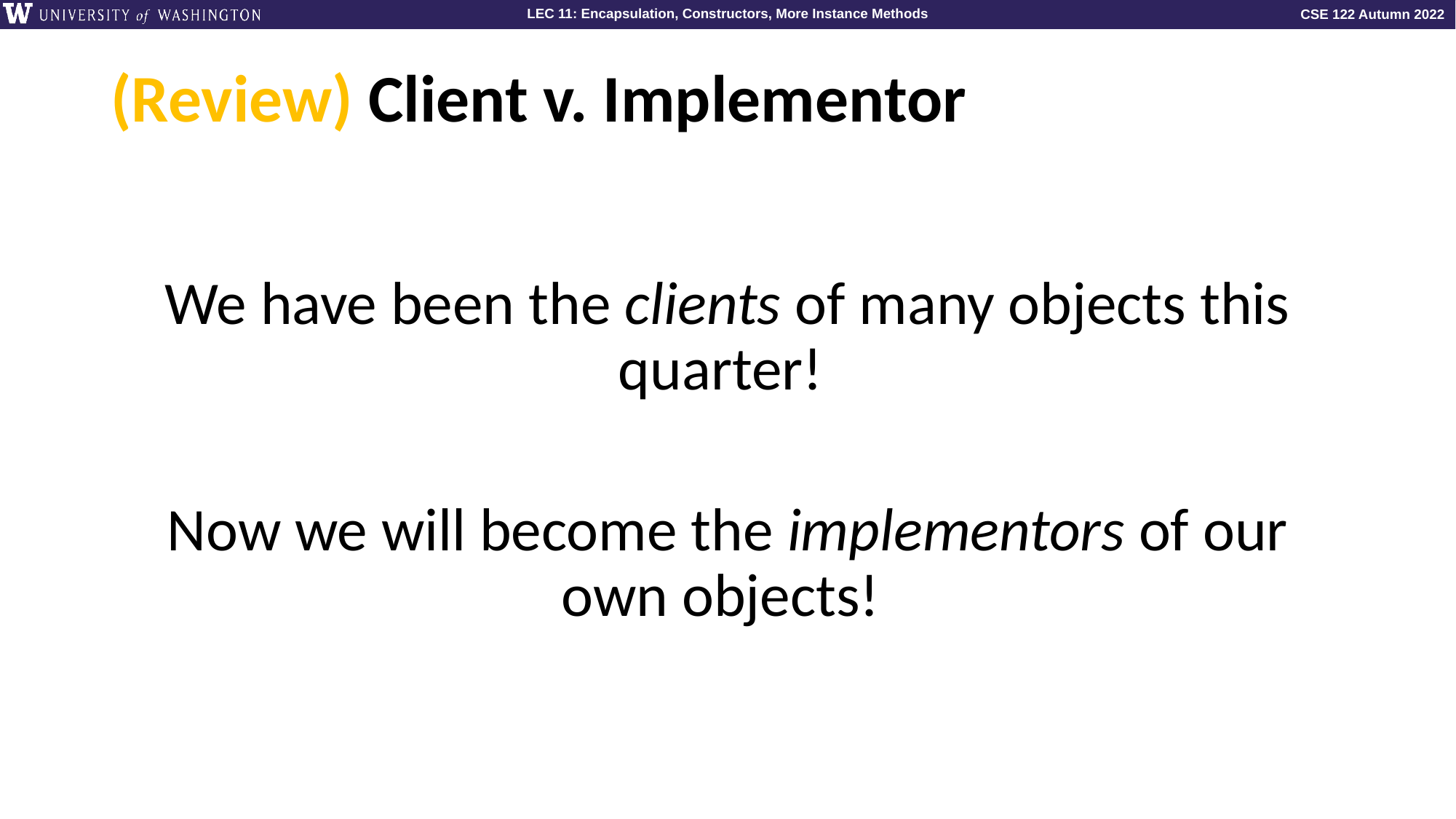

# (Review) Client v. Implementor
We have been the clients of many objects this quarter!

Now we will become the implementors of our own objects!